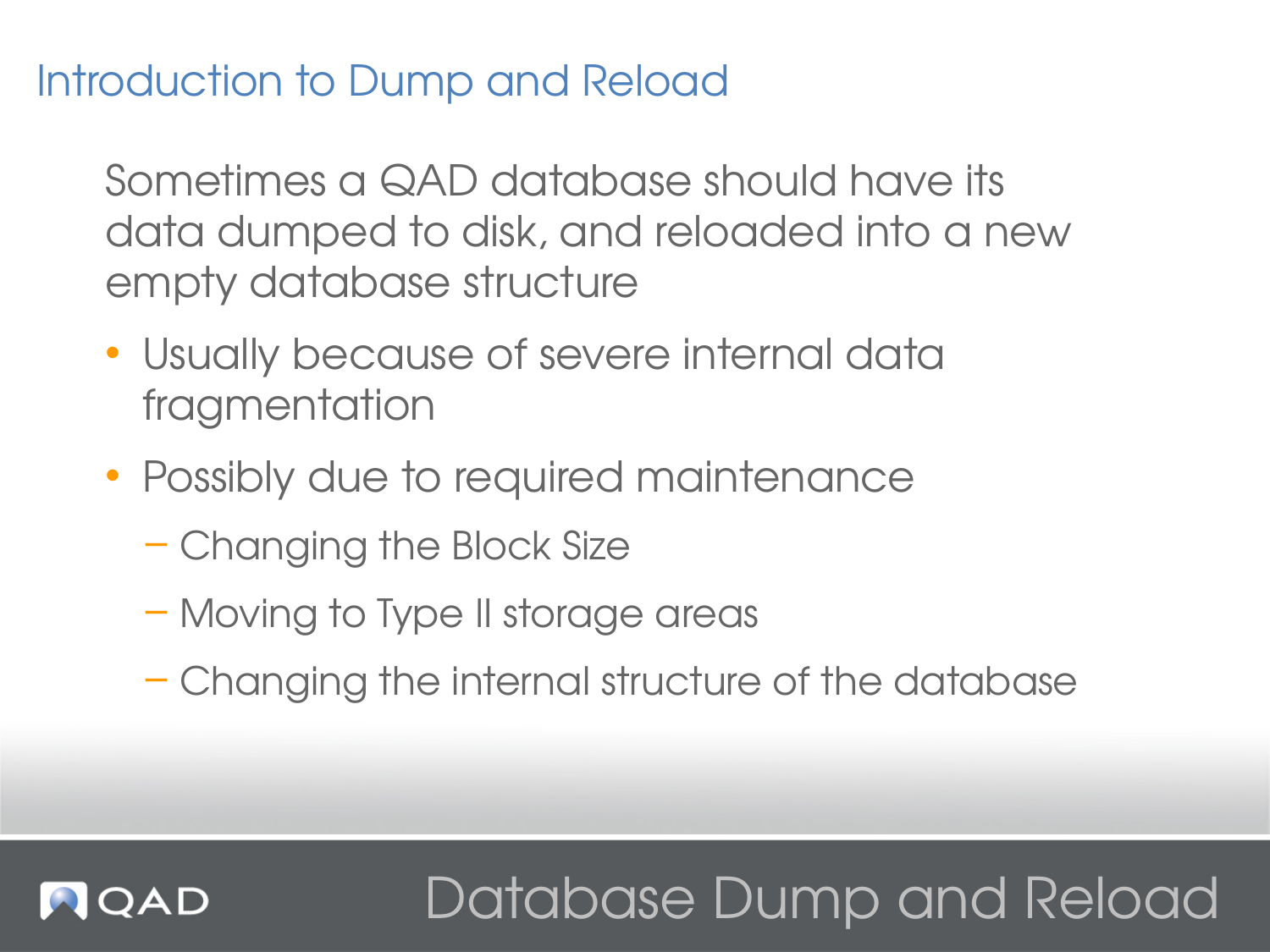

Introduction to Dump and Reload
Sometimes a QAD database should have its data dumped to disk, and reloaded into a new empty database structure
Usually because of severe internal data fragmentation
Possibly due to required maintenance
Changing the Block Size
Moving to Type II storage areas
Changing the internal structure of the database

# Database Dump and Reload